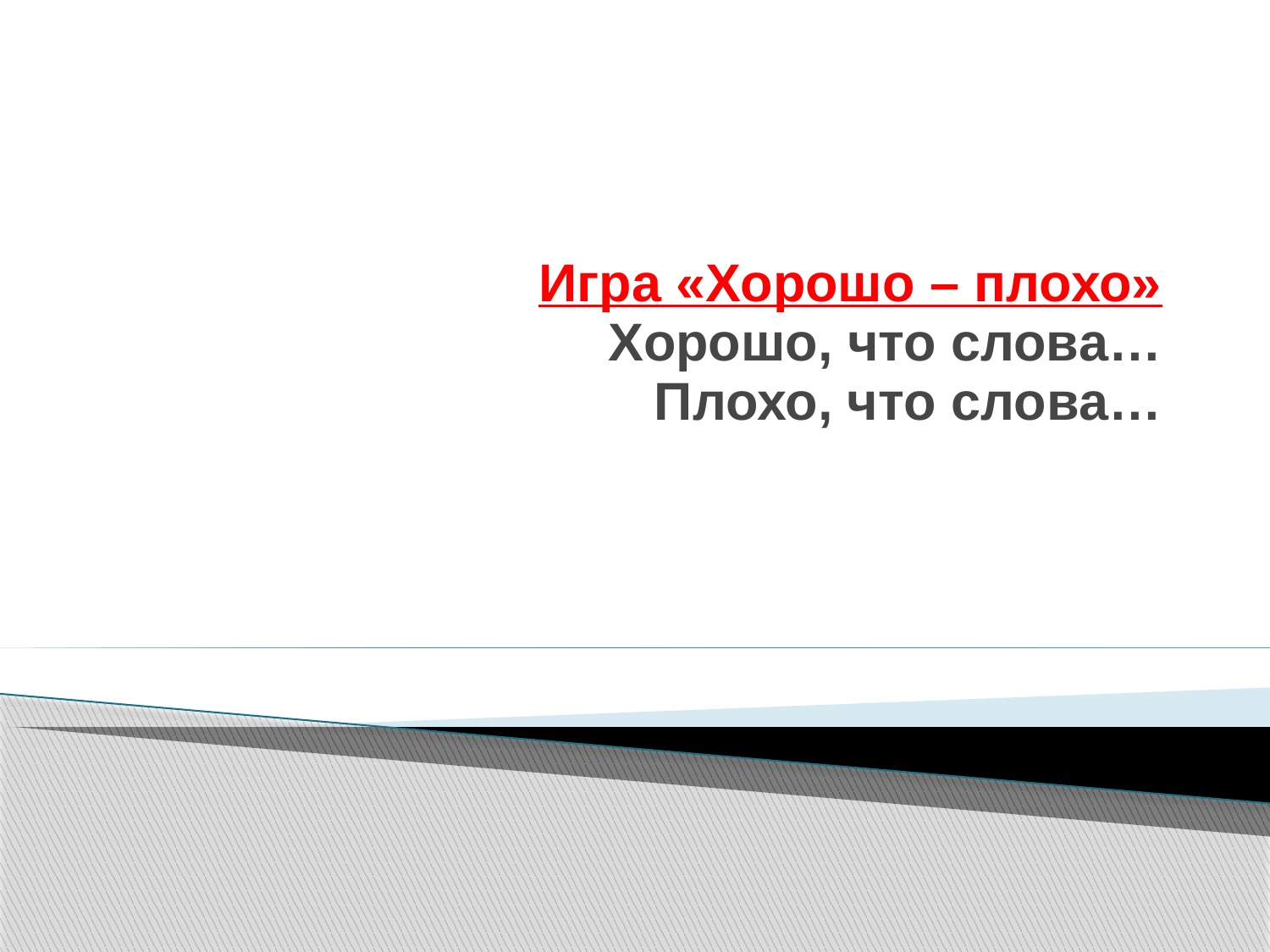

# Игра «Хорошо – плохо» Хорошо, что слова… Плохо, что слова…